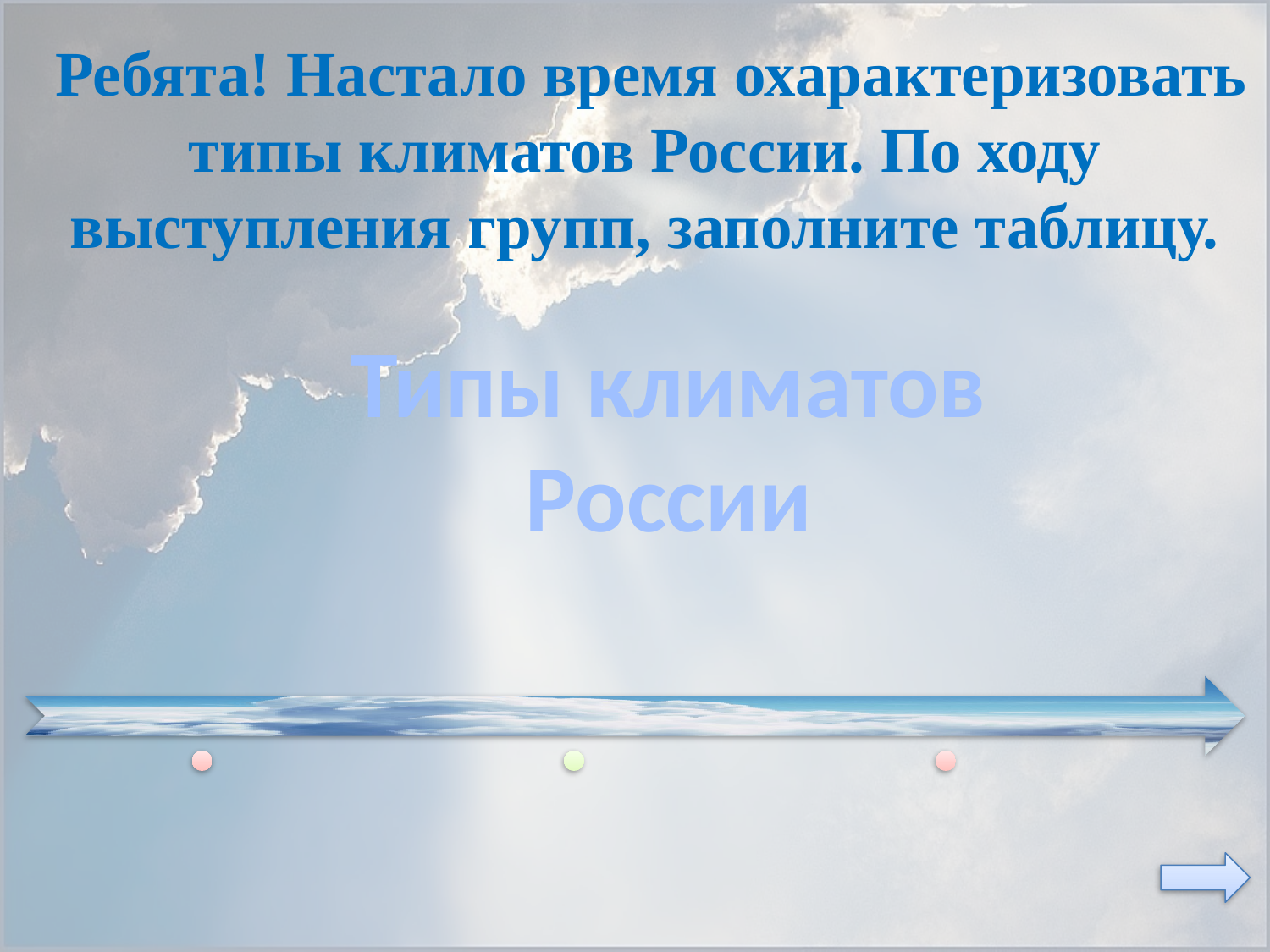

Ребята! Настало время охарактеризовать типы климатов России. По ходу выступления групп, заполните таблицу.
Типы климатов России